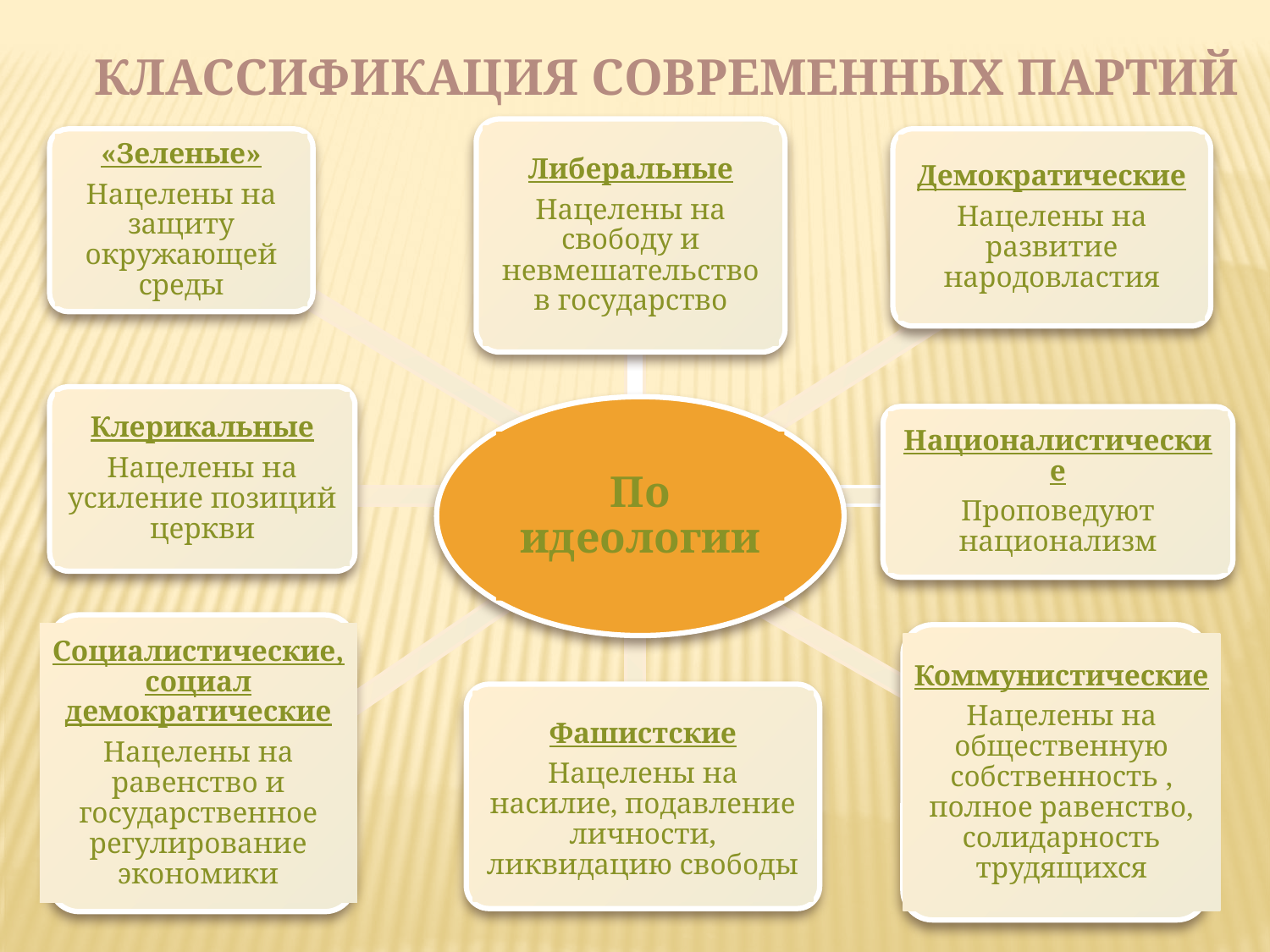

Классификация современных партий

Либеральные
Нацелены на свободу и невмешательство в государство

«Зеленые»
Нацелены на защиту окружающей среды

Демократические
Нацелены на развитие народовластия

Клерикальные
Нацелены на усиление позиций церкви

По идеологии

Националистические
Проповедуют национализм

Социалистические, социал демократические
Нацелены на равенство и государственное регулирование экономики

Коммунистические
Нацелены на общественную собственность , полное равенство, солидарность трудящихся

Фашистcкие
Нацелены на насилие, подавление личности, ликвидацию свободы